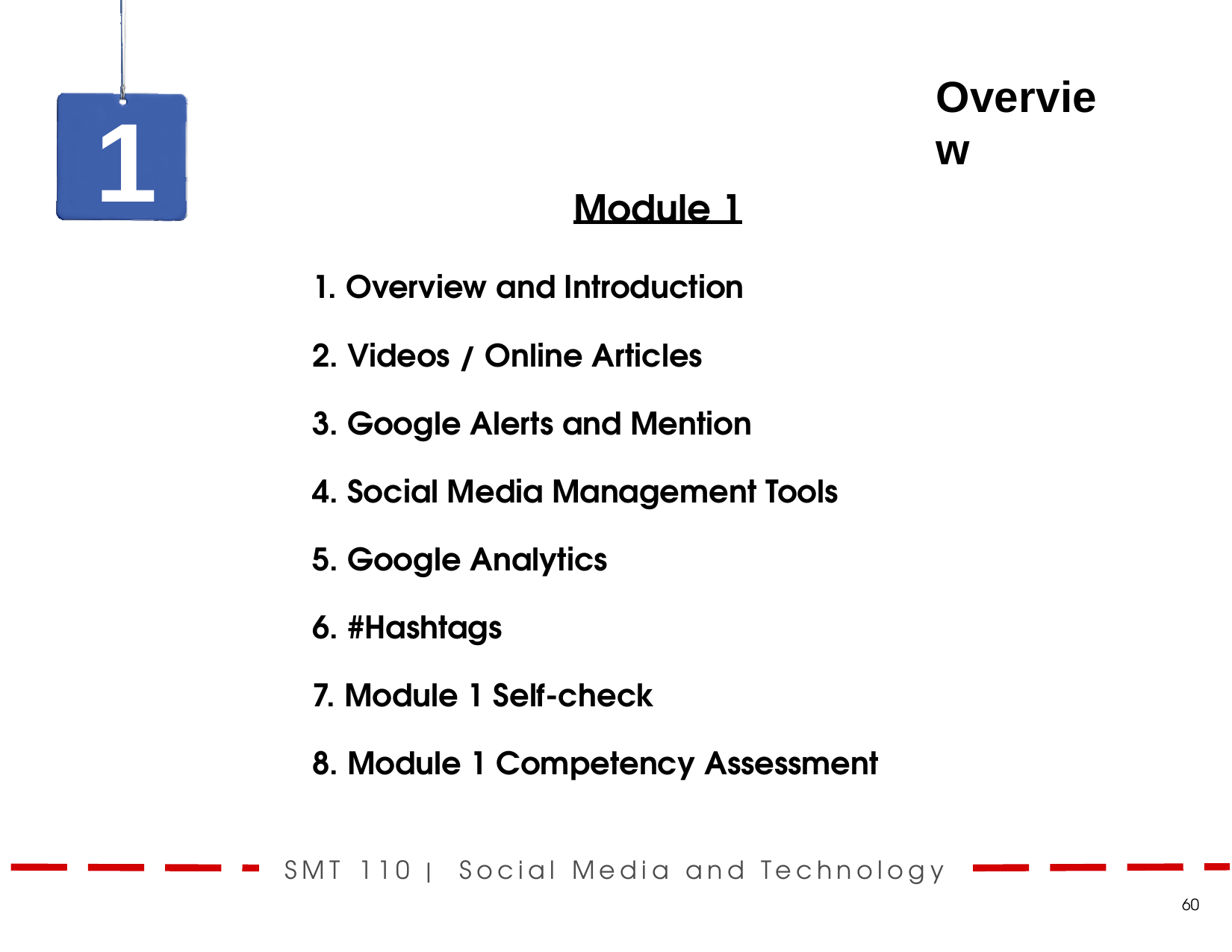

# Overview
1
Module 1

1. Overview and Introduction

2. Videos / Online Articles

3. Google Alerts and Mention

4. Social Media Management Tools

5. Google Analytics

6. #Hashtags

7. Module 1 Self-check

8. Module 1 Competency Assessment
SMT	110	|	Social	Media	and	Technology
60